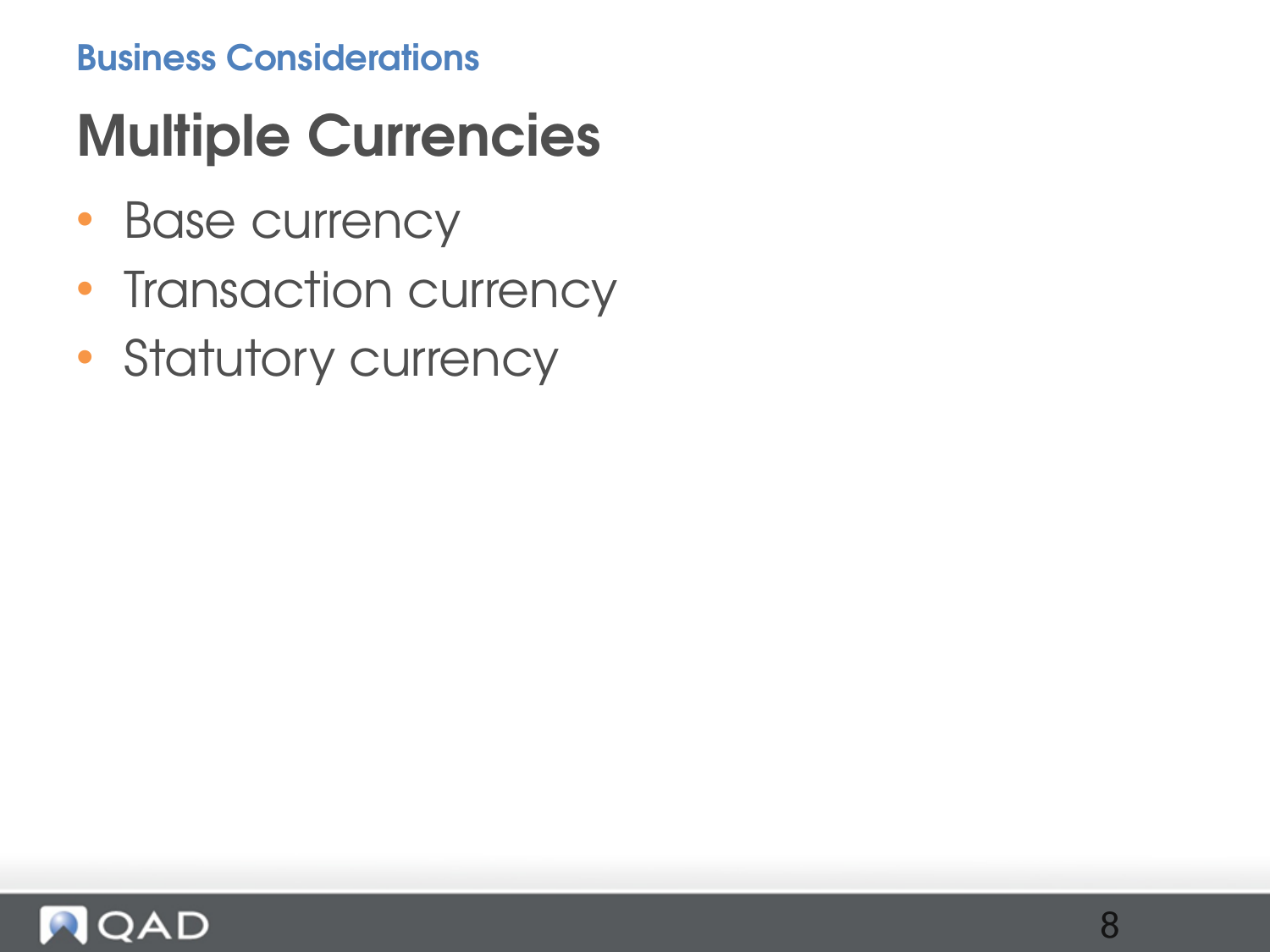

Business Considerations
# Multiple Currencies
Base currency
Transaction currency
Statutory currency
8